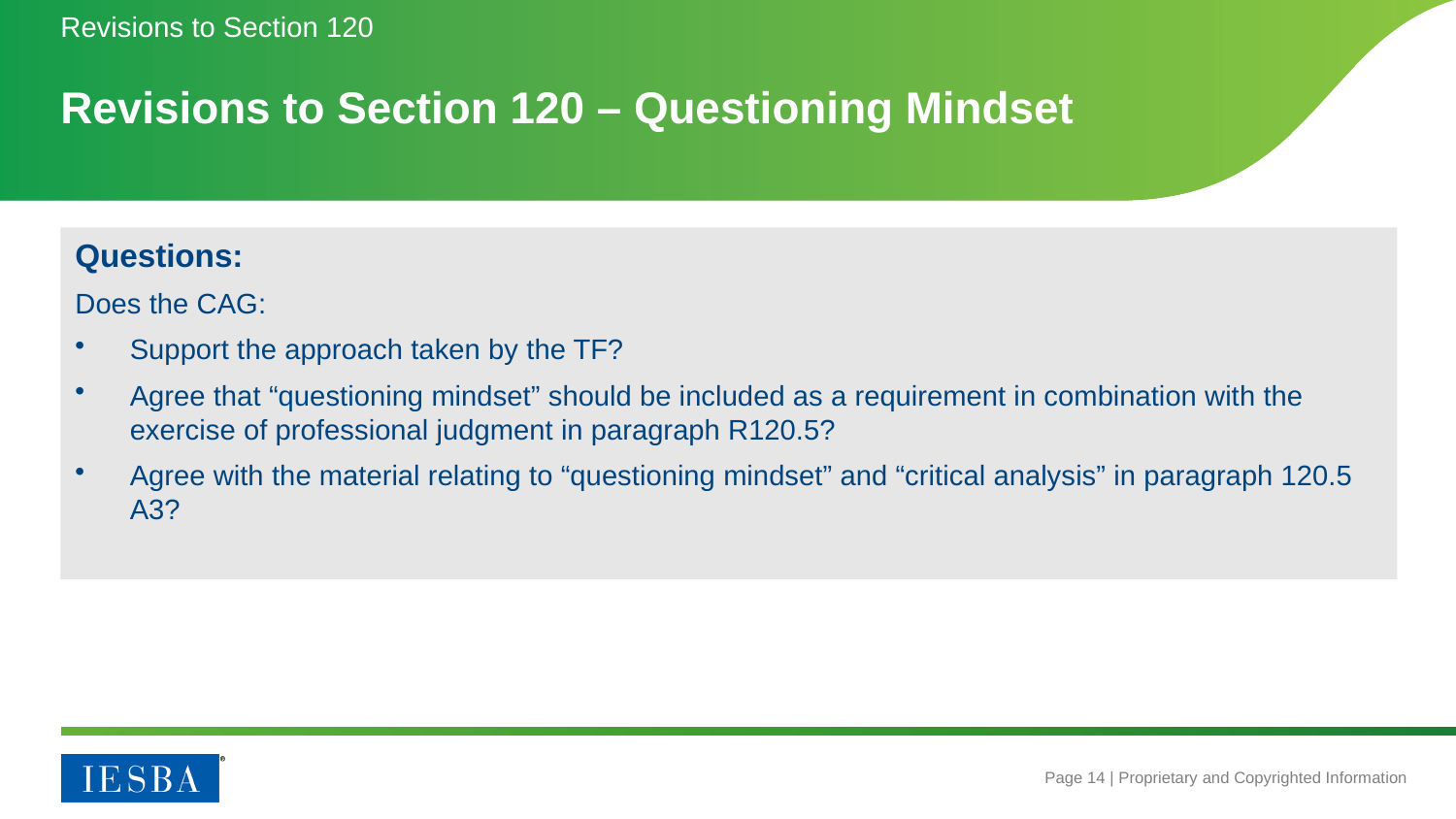

Revisions to Section 120
# Revisions to Section 120 – Questioning Mindset
Questions:
Does the CAG:
Support the approach taken by the TF?
Agree that “questioning mindset” should be included as a requirement in combination with the exercise of professional judgment in paragraph R120.5?
Agree with the material relating to “questioning mindset” and “critical analysis” in paragraph 120.5 A3?